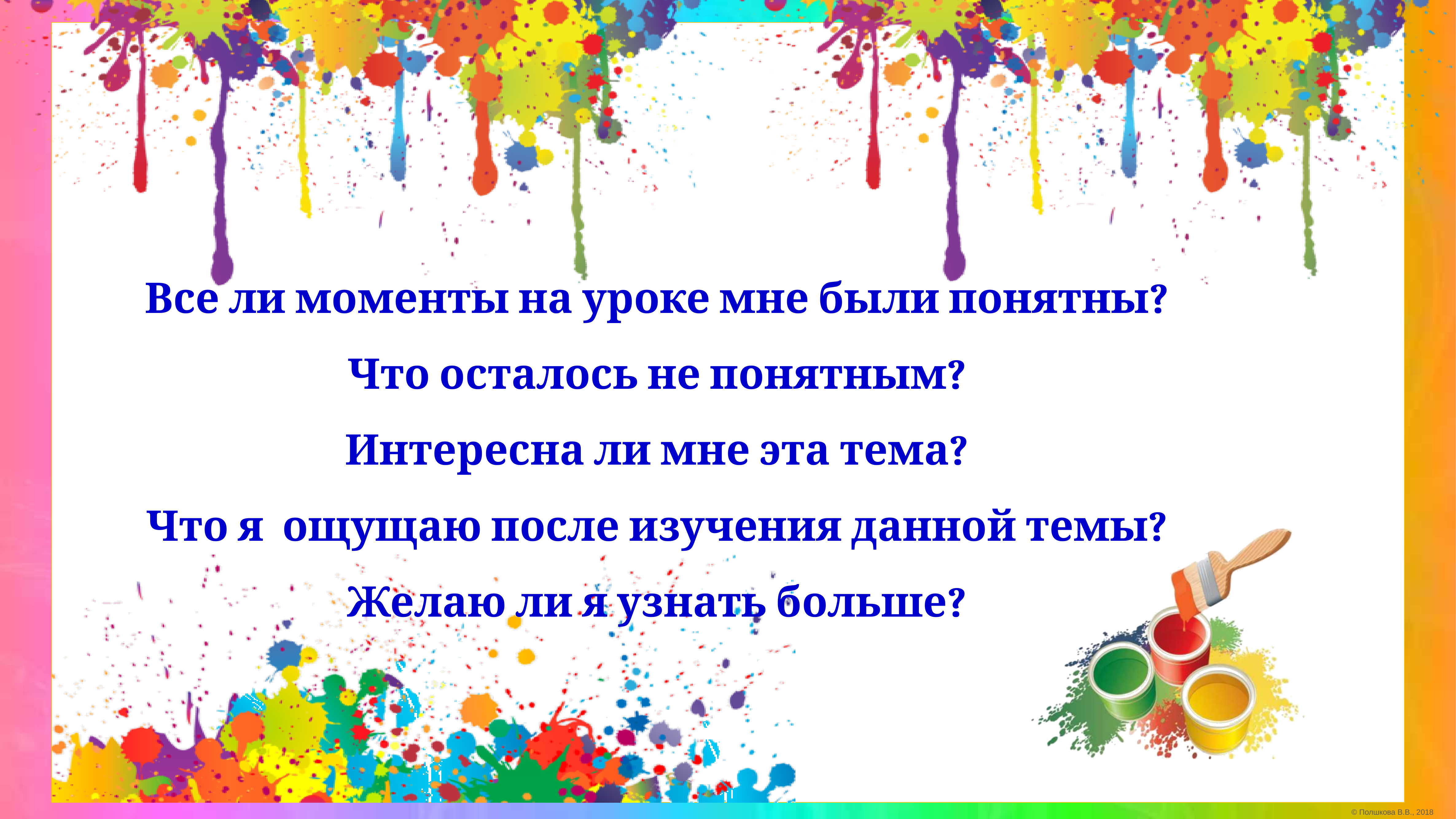

Все ли моменты на уроке мне были понятны?
Что осталось не понятным?
Интересна ли мне эта тема?
Что я  ощущаю после изучения данной темы?
Желаю ли я узнать больше?